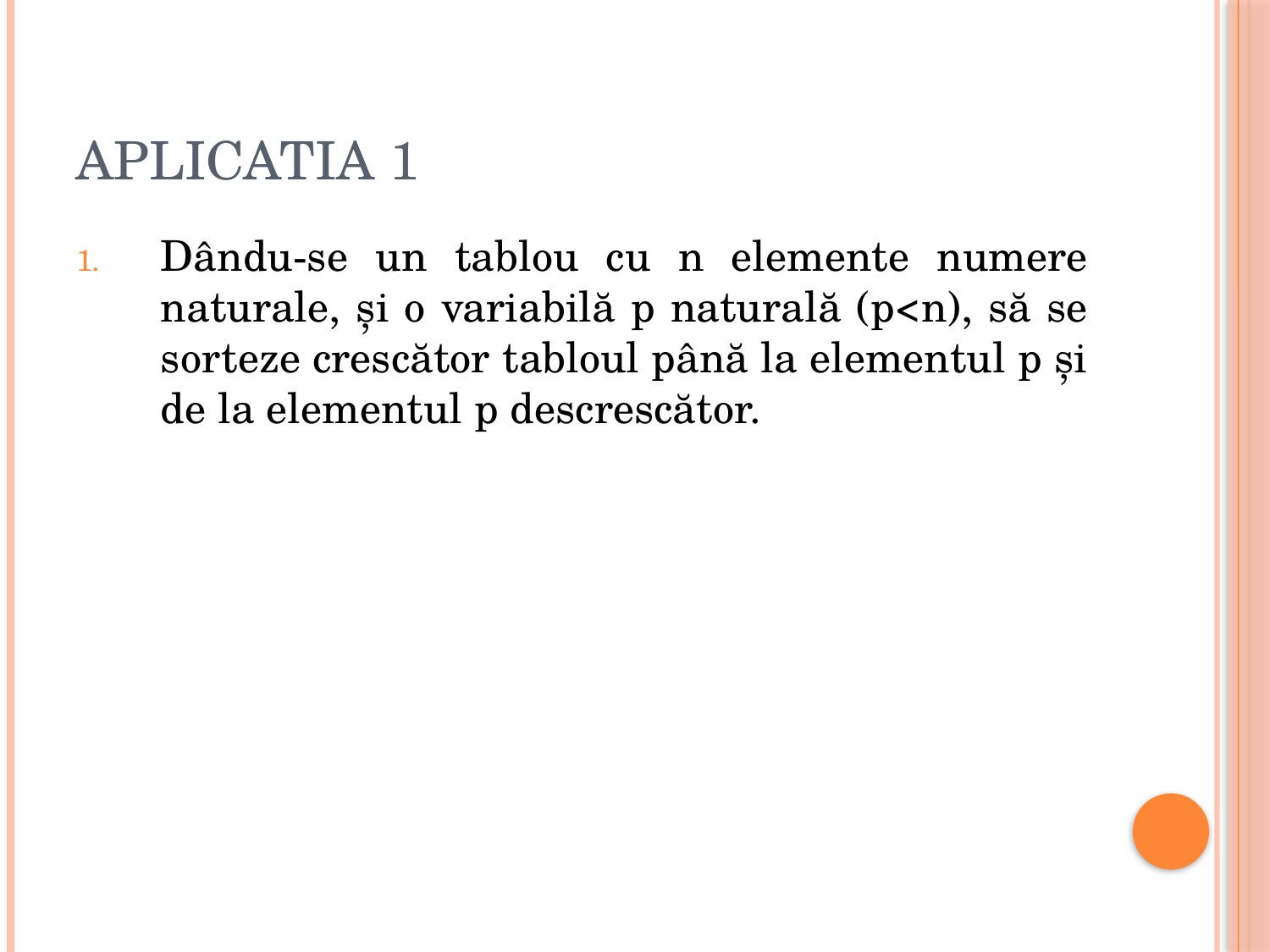

# Aplicatia 1
Dându-se un tablou cu n elemente numere naturale, şi o variabilă p naturală (p<n), să se sorteze crescător tabloul până la elementul p şi de la elementul p descrescător.